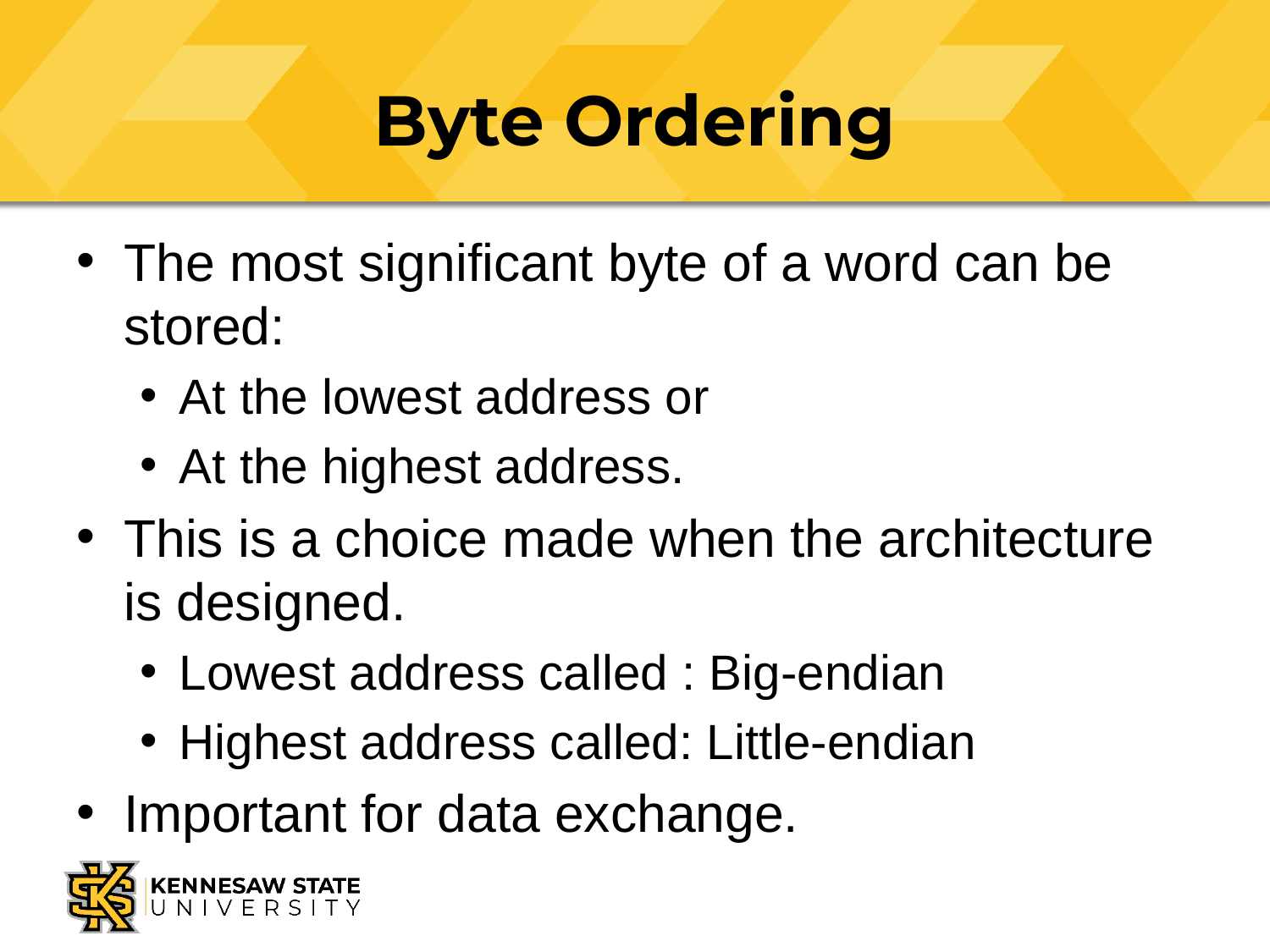

# Byte Ordering
The most significant byte of a word can be stored:
At the lowest address or
At the highest address.
This is a choice made when the architecture is designed.
Lowest address called : Big-endian
Highest address called: Little-endian
Important for data exchange.